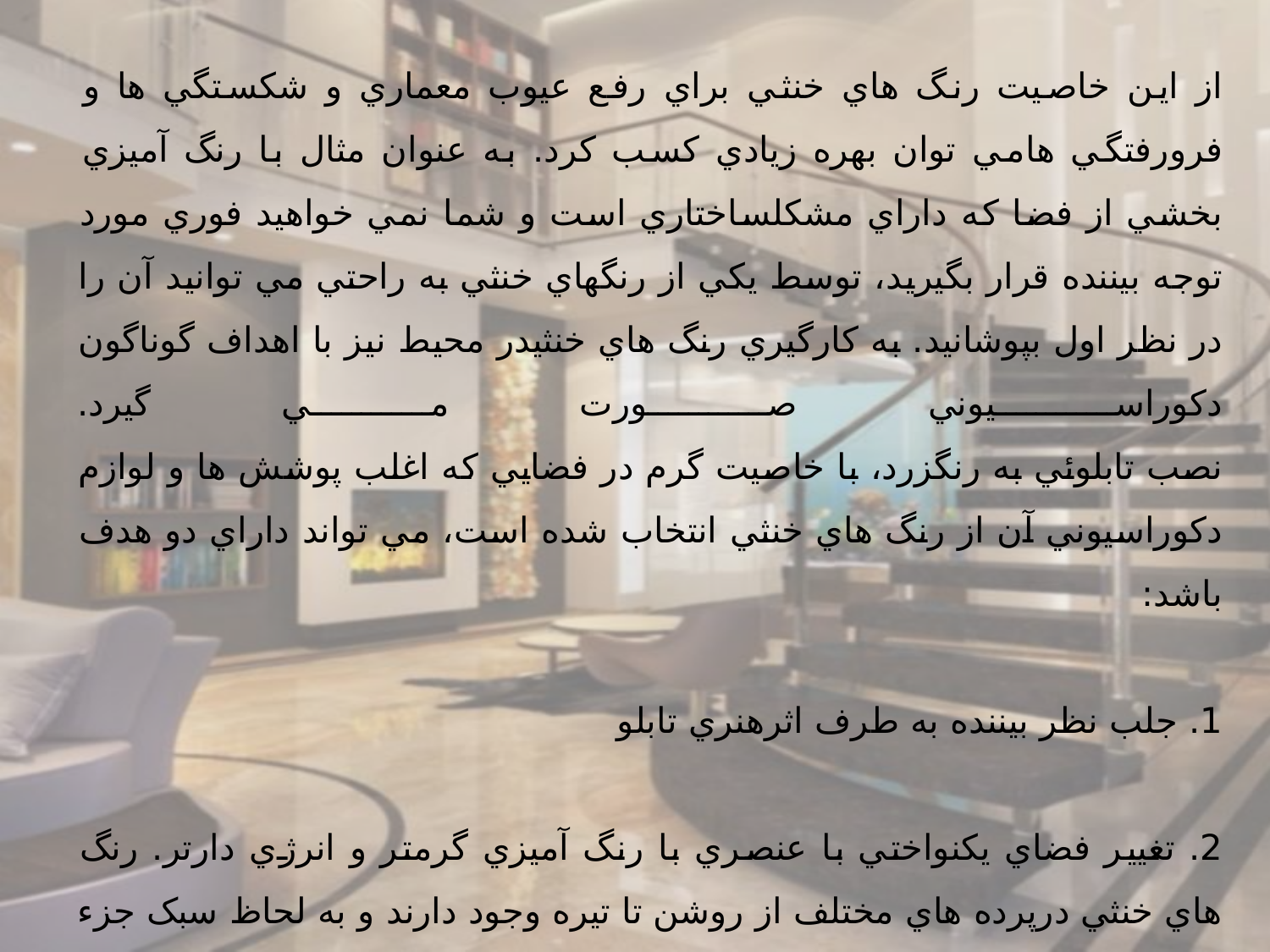

از اين خاصيت رنگ هاي خنثي براي رفع عيوب معماري و شکستگي ها و فرورفتگي هامي توان بهره زيادي کسب کرد. به عنوان مثال با رنگ آميزي بخشي از فضا که داراي مشکلساختاري است و شما نمي خواهيد فوري مورد توجه بيننده قرار بگيريد، توسط يکي از رنگهاي خنثي به راحتي مي توانيد آن را در نظر اول بپوشانيد. به کارگيري رنگ هاي خنثيدر محيط نيز با اهداف گوناگون دکوراسيوني صورت مي گيرد.
نصب تابلوئي به رنگزرد، با خاصيت گرم در فضايي که اغلب پوشش ها و لوازم دکوراسيوني آن از رنگ هاي خنثي انتخاب شده است، مي تواند داراي دو هدف باشد:
1. جلب نظر بيننده به طرف اثرهنري تابلو
2. تغيير فضاي يکنواختي با عنصري با رنگ آميزي گرمتر و انرژي دارتر. رنگ هاي خنثي درپرده هاي مختلف از روشن تا تيره وجود دارند و به لحاظ سبک جزء ترکيبات رنگي مورداستفاده در سبک کلاسيک هستند.